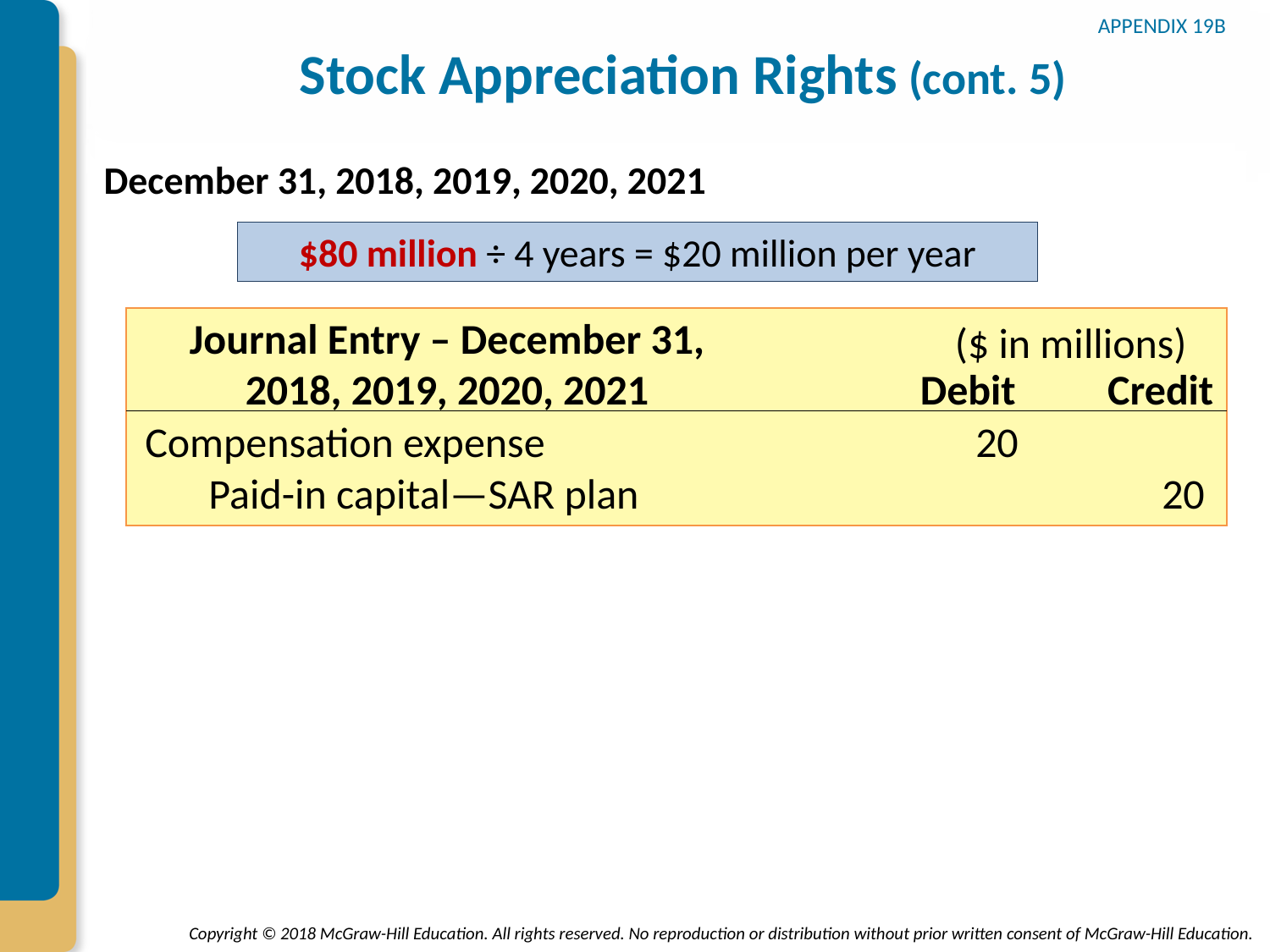

# Stock Appreciation Rights (cont. 5)
APPENDIX 19B
December 31, 2018, 2019, 2020, 2021
$80 million ÷ 4 years = $20 million per year
Journal Entry – December 31, 2018, 2019, 2020, 2021

($ in millions)
Debit
Credit
Compensation expense
20
Paid-in capital—SAR plan
20